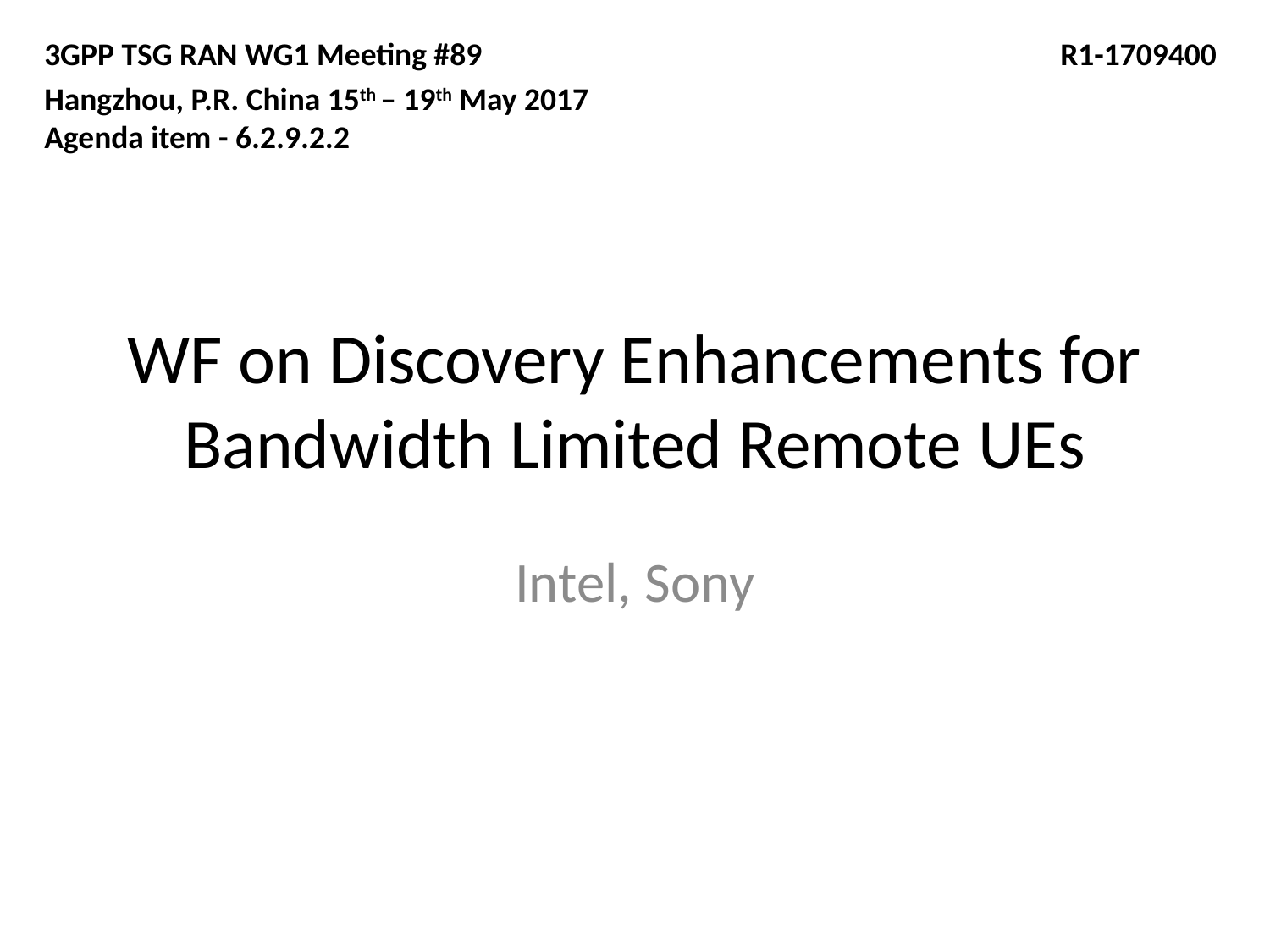

3GPP TSG RAN WG1 Meeting #89                                            	                  	R1-1709400
Hangzhou, P.R. China 15th – 19th May 2017
Agenda item - 6.2.9.2.2
# WF on Discovery Enhancements for Bandwidth Limited Remote UEs
Intel, Sony